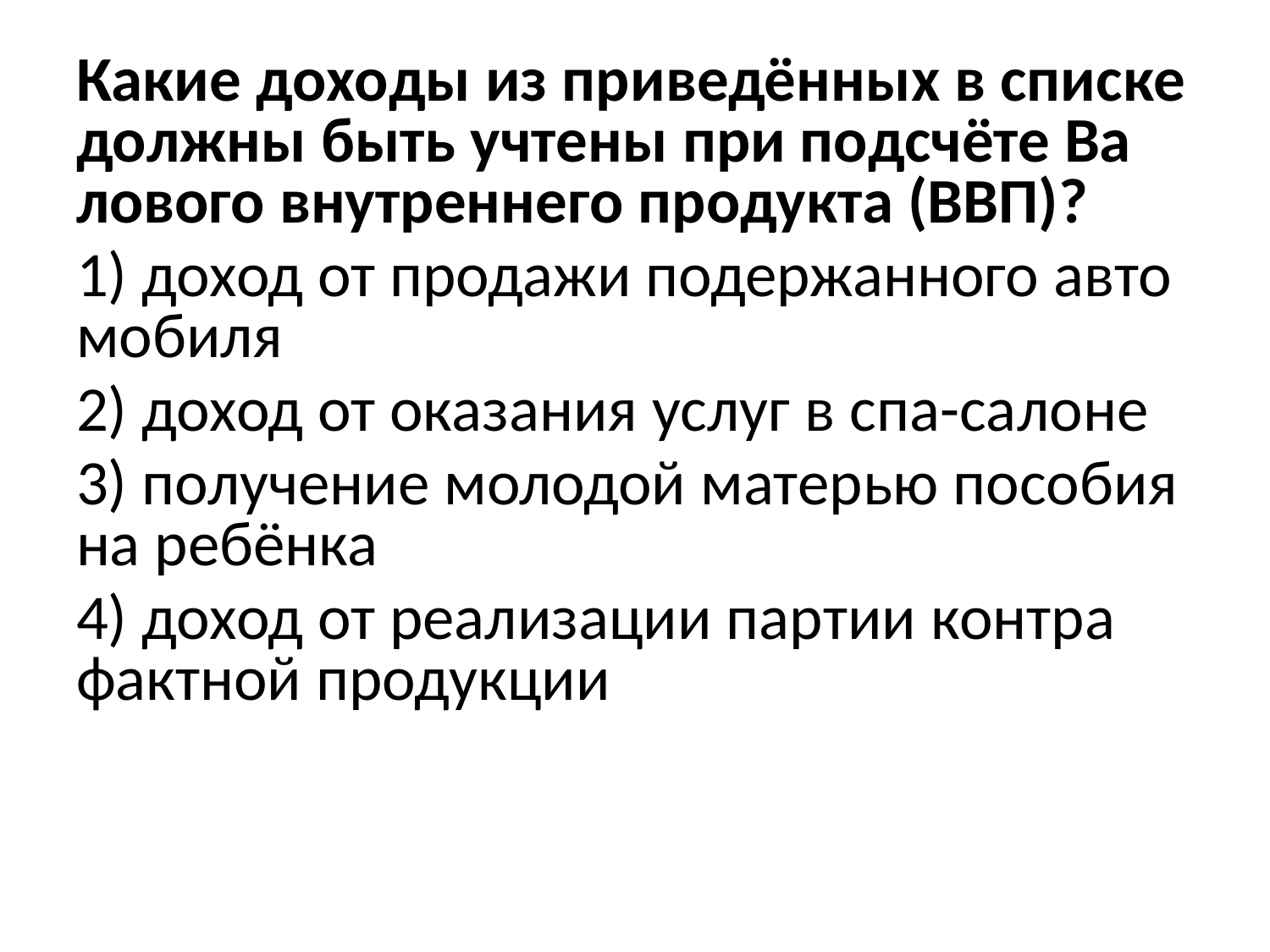

Какие до­хо­ды из при­ведённых в спис­ке долж­ны быть учте­ны при подсчёте Ва­ло­во­го внут­рен­не­го про­дук­та (ВВП)?
1) доход от про­да­жи по­дер­жан­но­го ав­то­мо­би­ля
2) доход от ока­за­ния услуг в спа-са­ло­не
3) по­лу­че­ние мо­ло­дой ма­те­рью по­со­бия на ребёнка
4) доход от ре­а­ли­за­ции пар­тии кон­тра­факт­ной про­дук­ции